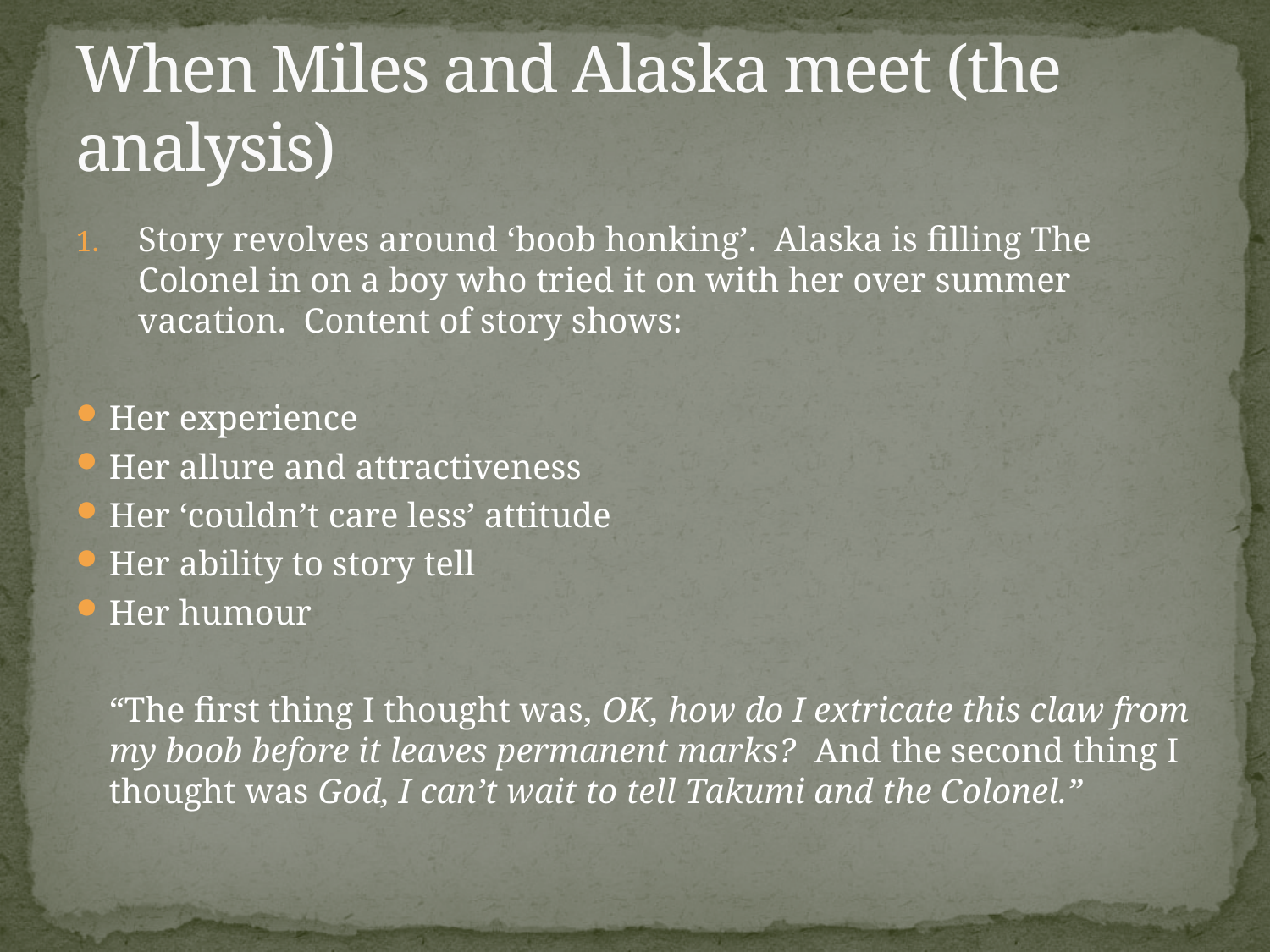

# When Miles and Alaska meet (the analysis)
Story revolves around ‘boob honking’.  Alaska is filling The Colonel in on a boy who tried it on with her over summer vacation.  Content of story shows:

Her experience
Her allure and attractiveness
Her ‘couldn’t care less’ attitude
Her ability to story tell
Her humour

	“The first thing I thought was, OK, how do I extricate this claw from my boob before it leaves permanent marks?  And the second thing I thought was God, I can’t wait to tell Takumi and the Colonel.”